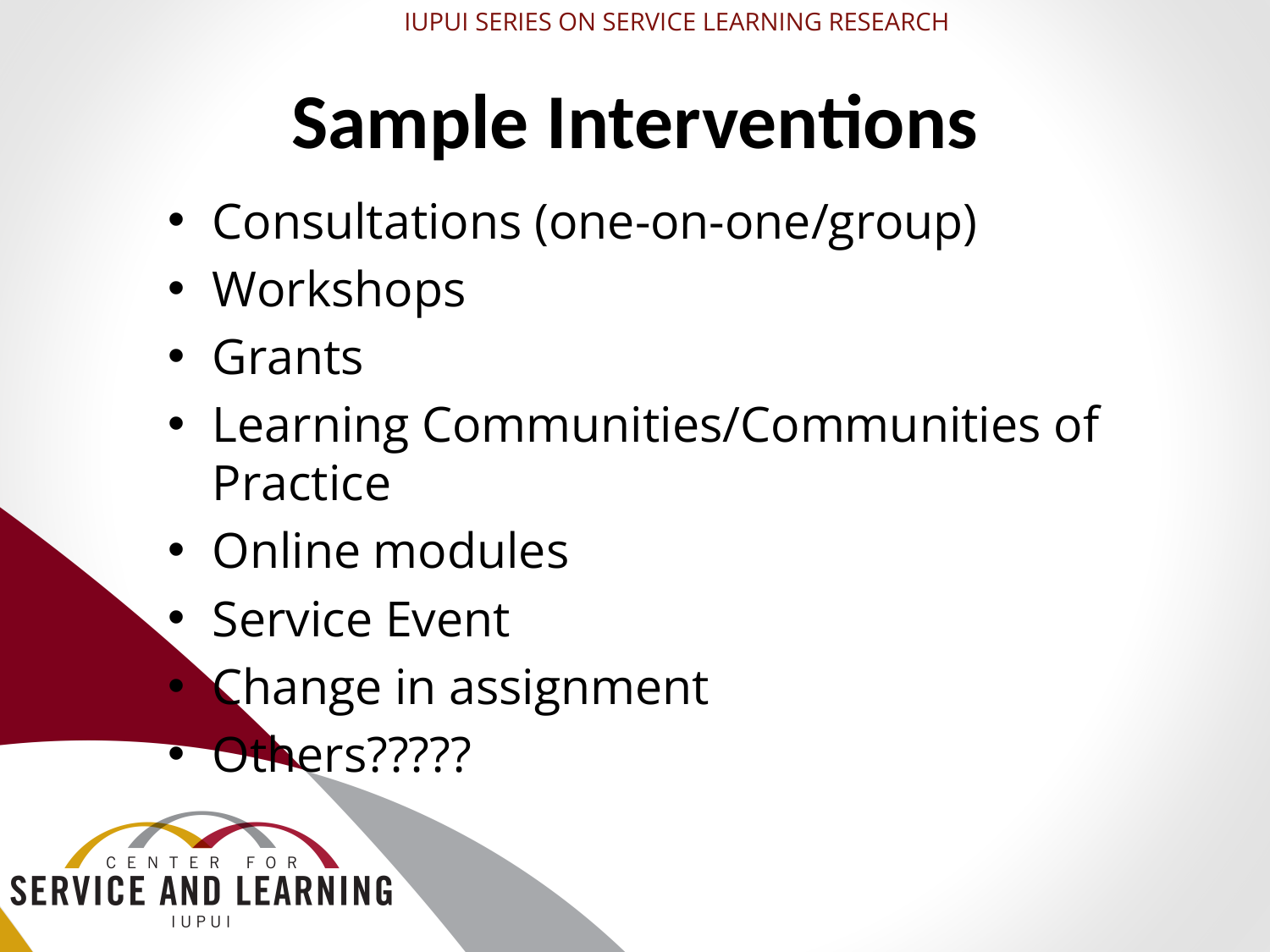

IUPUI SERIES ON SERVICE LEARNING RESEARCH
# Sample Interventions
Consultations (one-on-one/group)
Workshops
Grants
Learning Communities/Communities of Practice
Online modules
Service Event
Change in assignment
Others?????